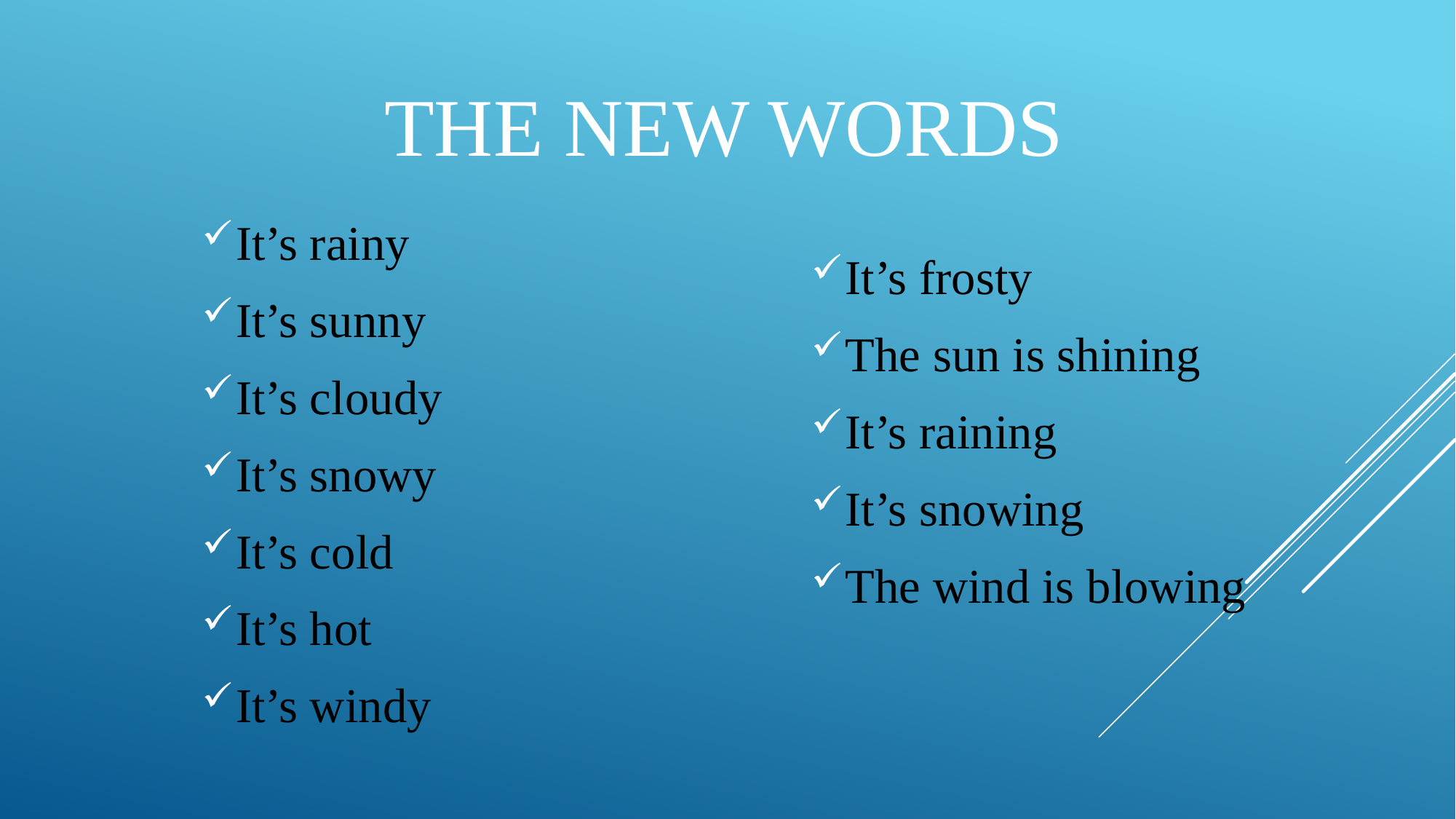

# The new words
It’s rainy
It’s sunny
It’s cloudy
It’s snowy
It’s cold
It’s hot
It’s windy
It’s frosty
The sun is shining
It’s raining
It’s snowing
The wind is blowing